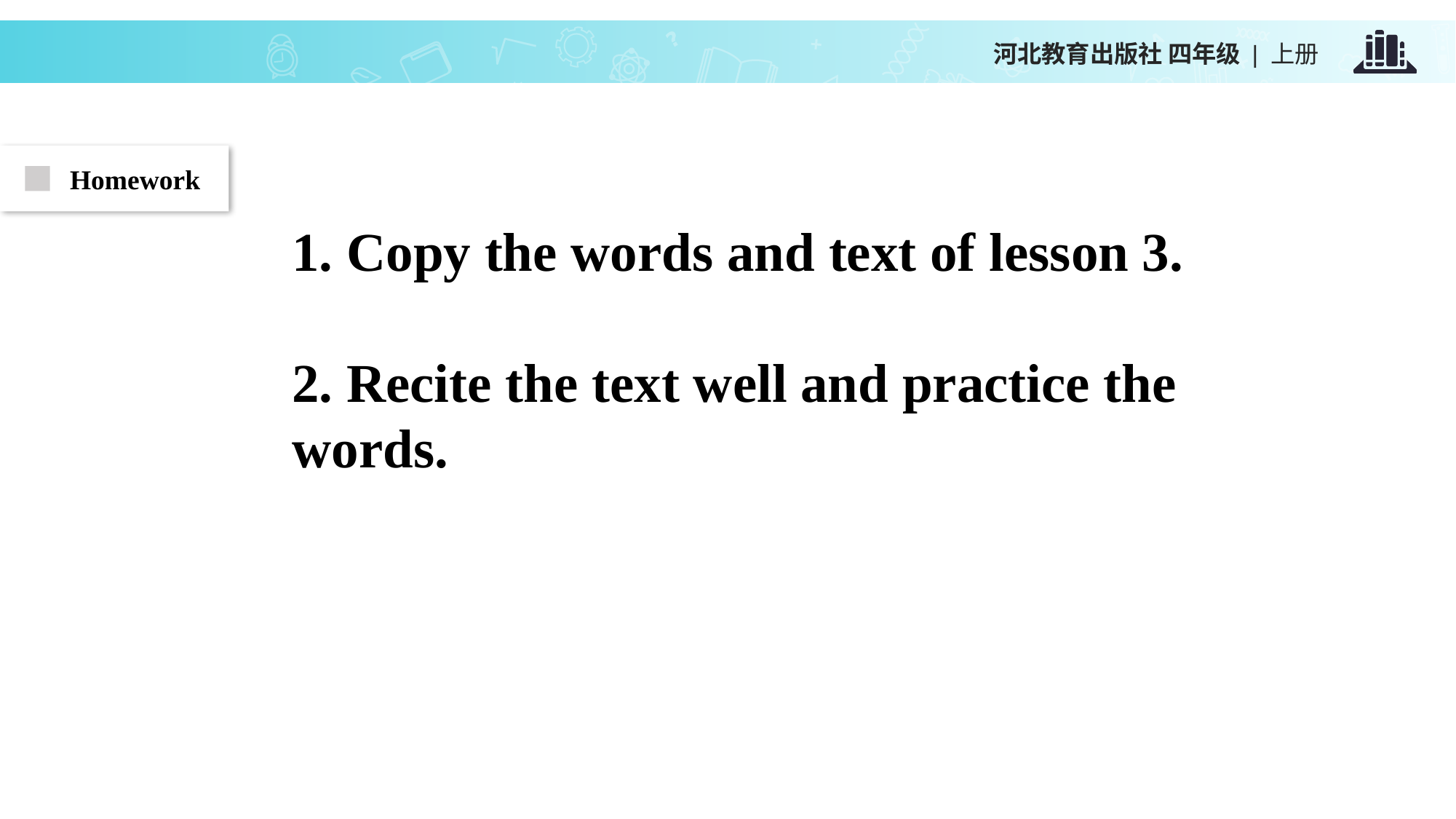

Homework

1. Copy the words and text of lesson 3.

2. Recite the text well and practice the words.